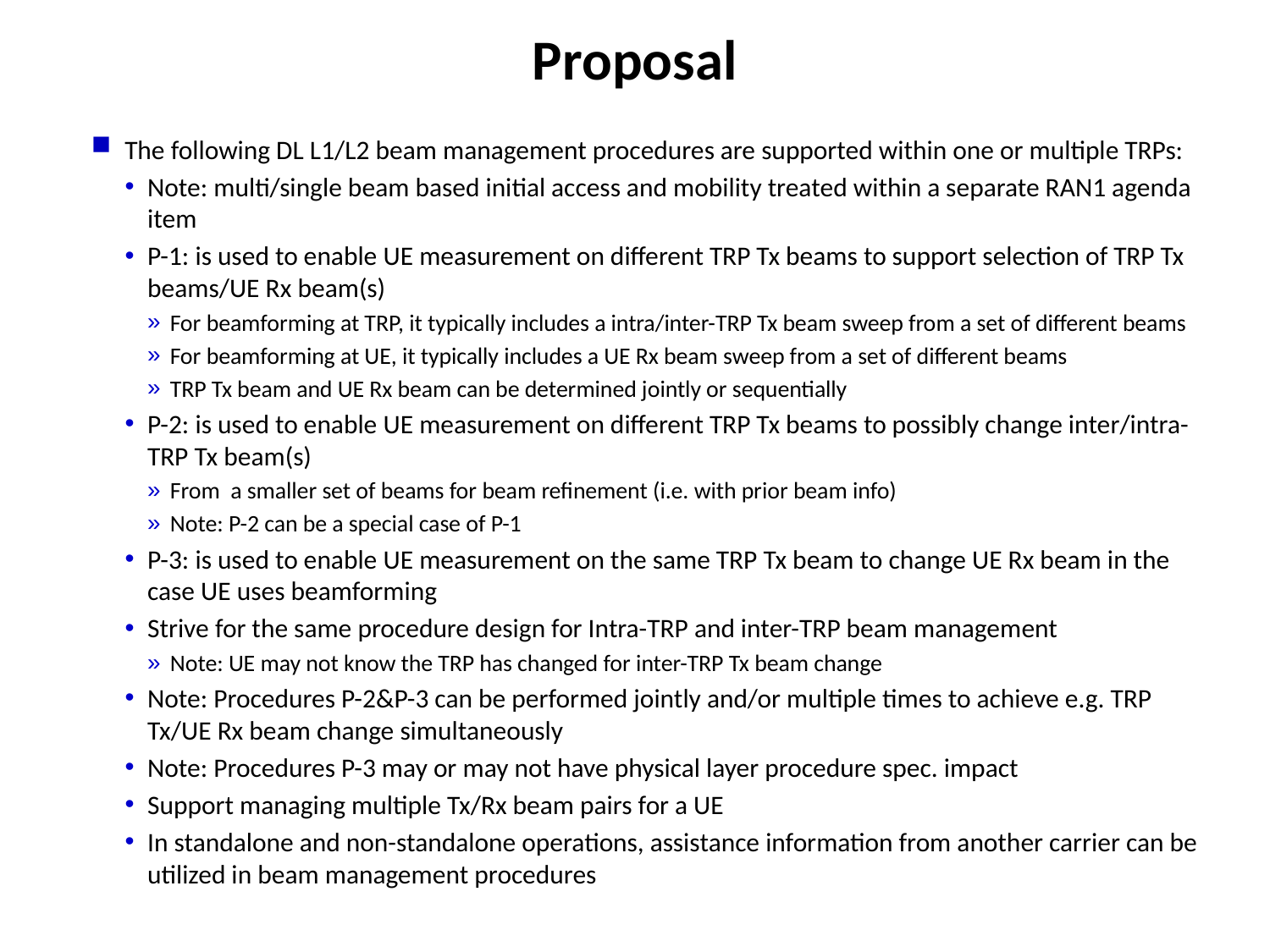

# Proposal
The following DL L1/L2 beam management procedures are supported within one or multiple TRPs:
Note: multi/single beam based initial access and mobility treated within a separate RAN1 agenda item
P-1: is used to enable UE measurement on different TRP Tx beams to support selection of TRP Tx beams/UE Rx beam(s)
For beamforming at TRP, it typically includes a intra/inter-TRP Tx beam sweep from a set of different beams
For beamforming at UE, it typically includes a UE Rx beam sweep from a set of different beams
TRP Tx beam and UE Rx beam can be determined jointly or sequentially
P-2: is used to enable UE measurement on different TRP Tx beams to possibly change inter/intra-TRP Tx beam(s)
From  a smaller set of beams for beam refinement (i.e. with prior beam info)
Note: P-2 can be a special case of P-1
P-3: is used to enable UE measurement on the same TRP Tx beam to change UE Rx beam in the case UE uses beamforming
Strive for the same procedure design for Intra-TRP and inter-TRP beam management
Note: UE may not know the TRP has changed for inter-TRP Tx beam change
Note: Procedures P-2&P-3 can be performed jointly and/or multiple times to achieve e.g. TRP Tx/UE Rx beam change simultaneously
Note: Procedures P-3 may or may not have physical layer procedure spec. impact
Support managing multiple Tx/Rx beam pairs for a UE
In standalone and non-standalone operations, assistance information from another carrier can be utilized in beam management procedures